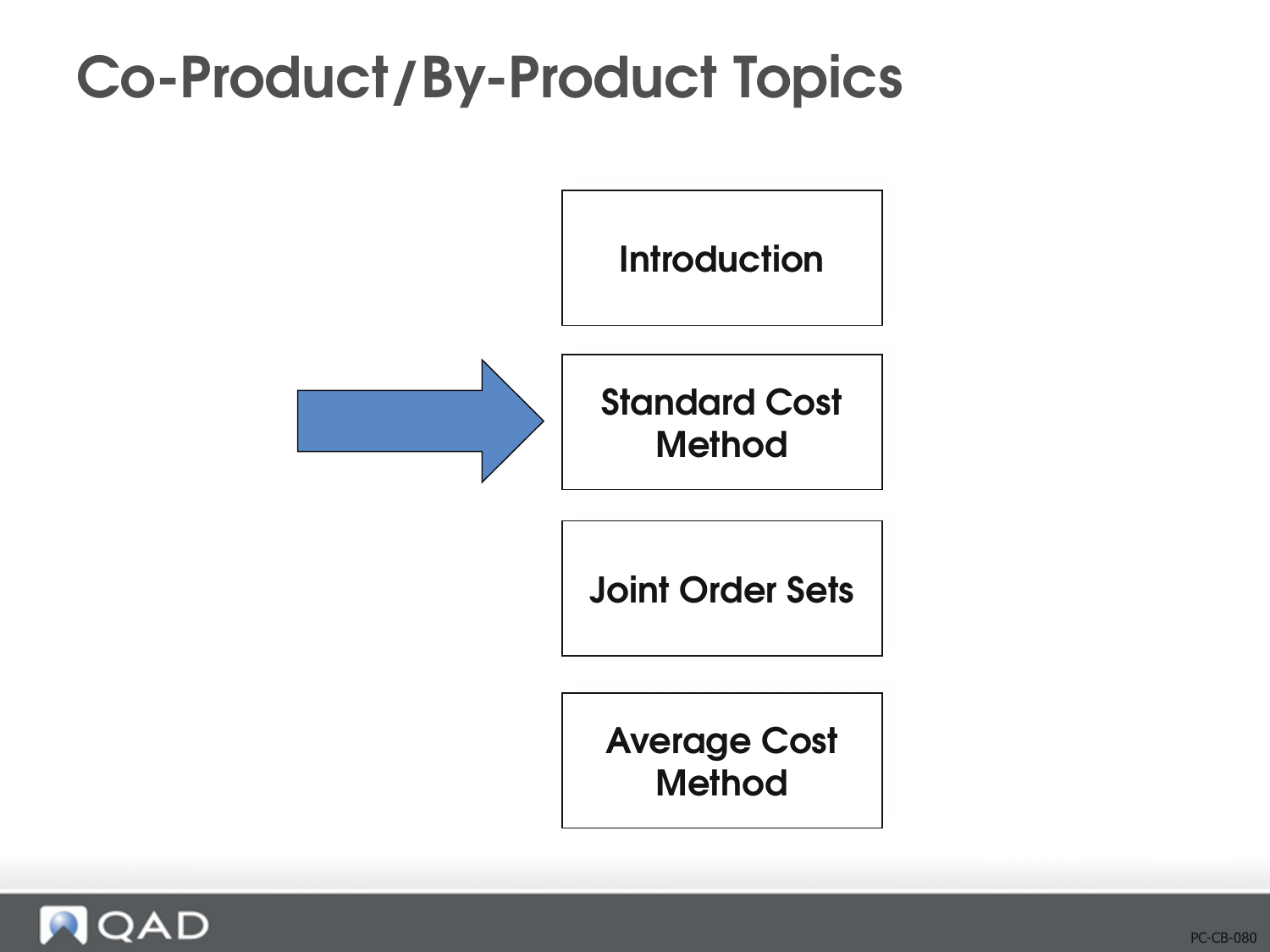

# Co-Product/By-Product Topics
Introduction
Standard Cost Method

Joint Order Sets
Average Cost Method
PC-CB-080